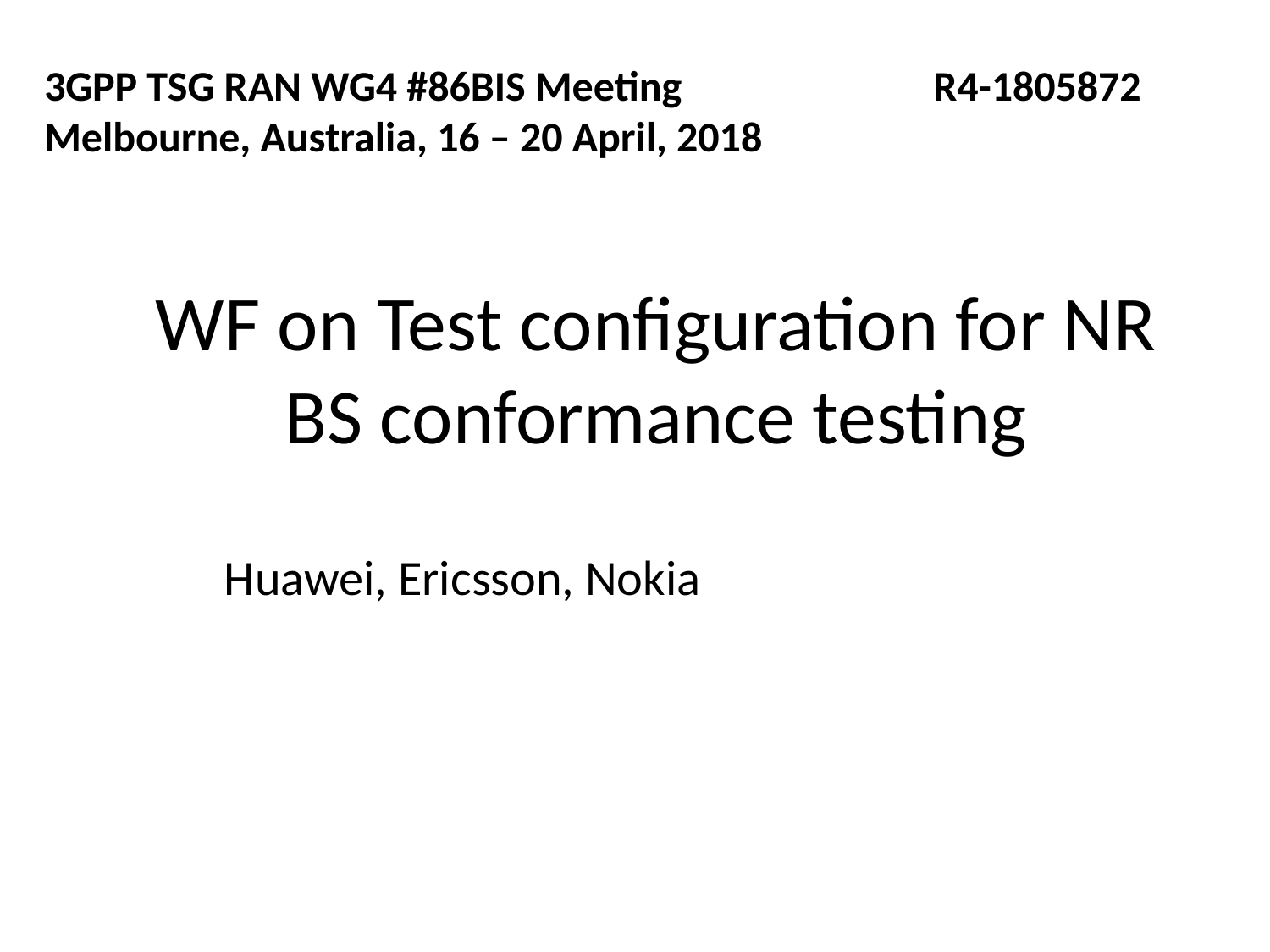

3GPP TSG RAN WG4 #86BIS Meeting                  	R4-1805872
Melbourne, Australia, 16 – 20 April, 2018

# WF on Test configuration for NR BS conformance testing
	Huawei, Ericsson, Nokia